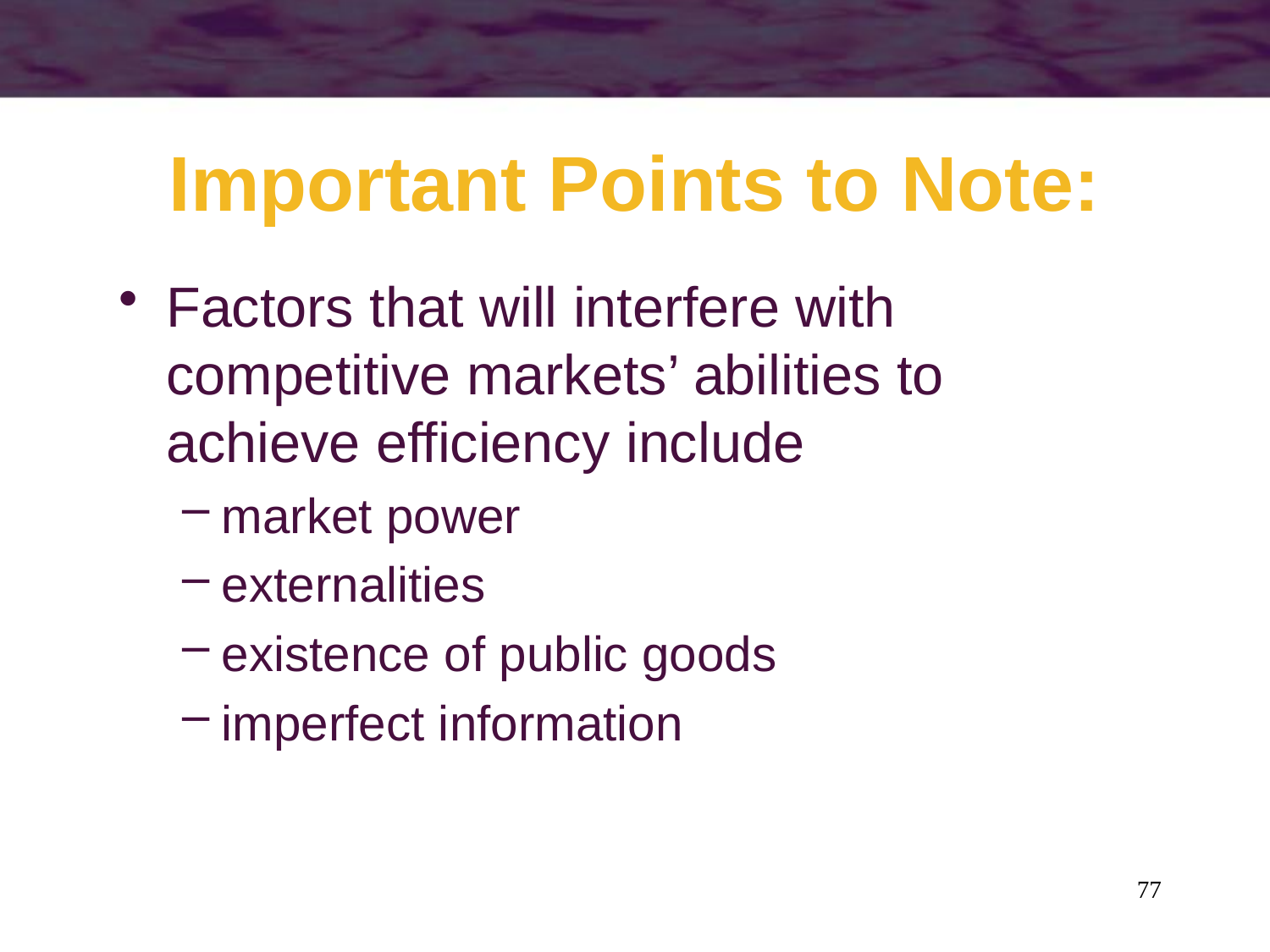

# Important Points to Note:
Factors that will interfere with competitive markets’ abilities to achieve efficiency include
market power
externalities
existence of public goods
imperfect information
77